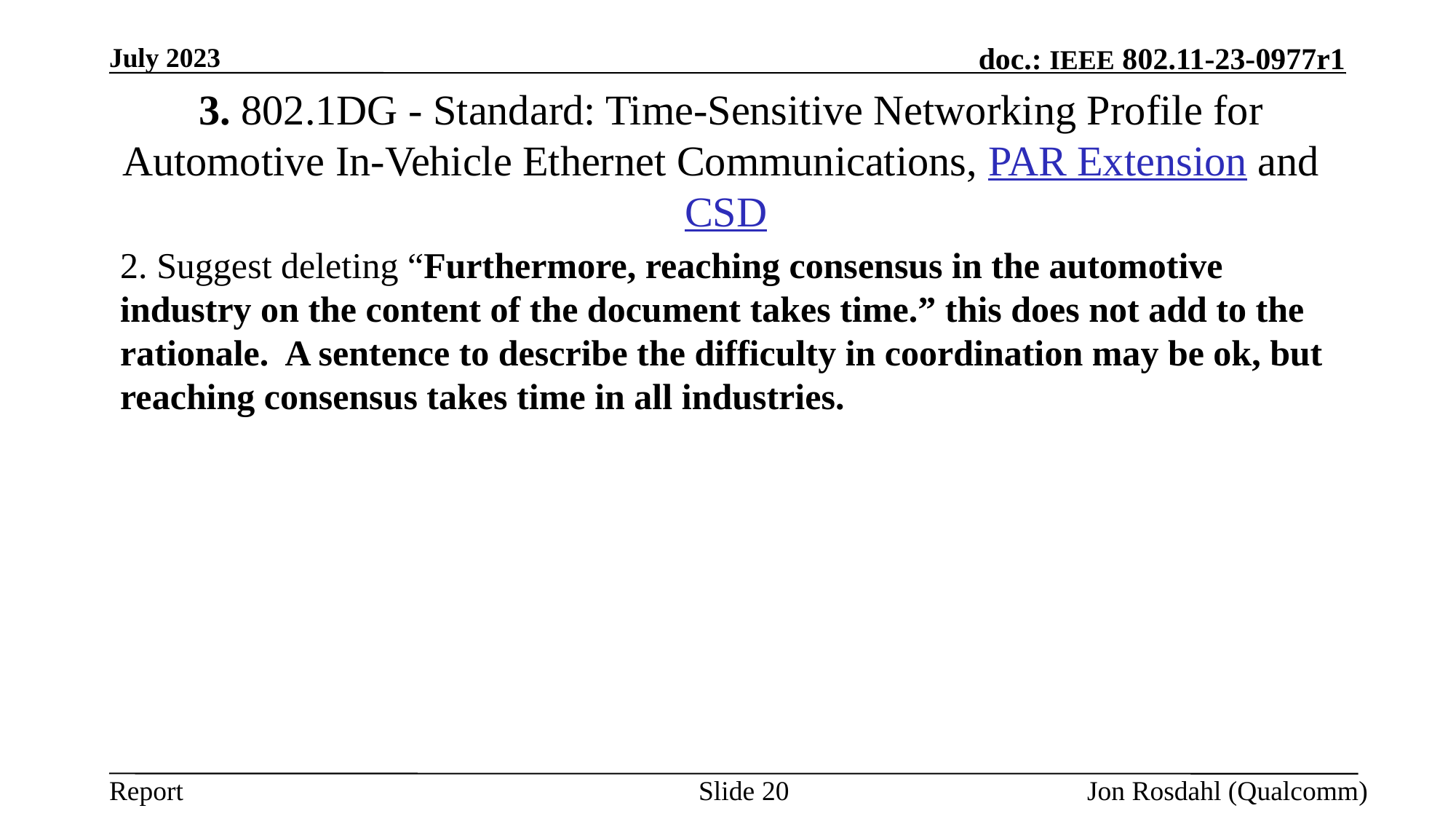

July 2023
# 3. 802.1DG - Standard: Time-Sensitive Networking Profile for Automotive In-Vehicle Ethernet Communications, PAR Extension and CSD
2. Suggest deleting “Furthermore, reaching consensus in the automotive industry on the content of the document takes time.” this does not add to the rationale.  A sentence to describe the difficulty in coordination may be ok, but reaching consensus takes time in all industries.
Slide 20
Jon Rosdahl (Qualcomm)